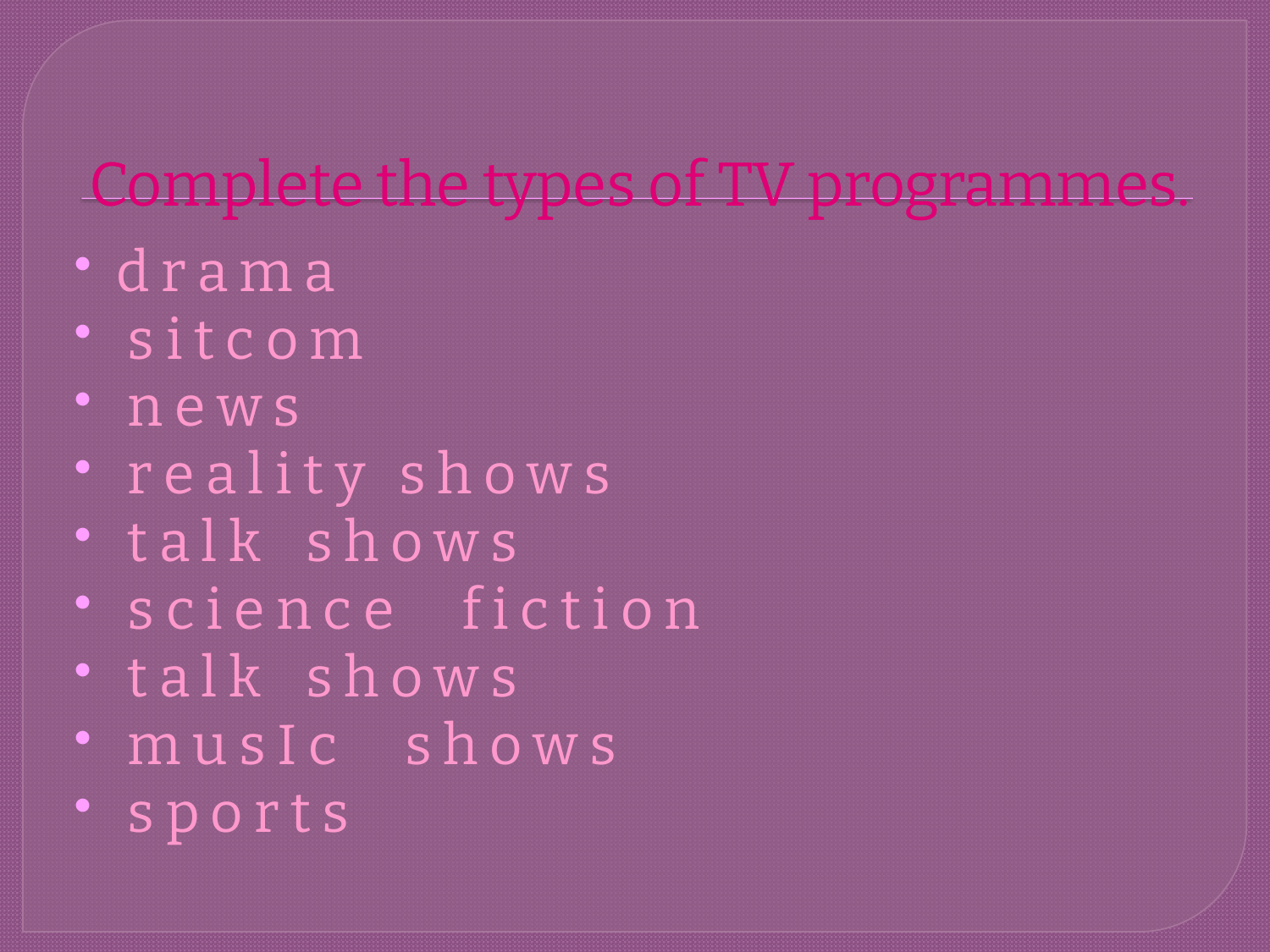

# Complete the types of TV programmes.
d r a m a
 s i t c o m
 n e w s
 r e a l i t y   s h o w s
 t a l k    s h o w s
 s c i e n c e      f i c t i o n
 t a l k    s h o w s
 m u s I c      s h o w s
 s p o r t s